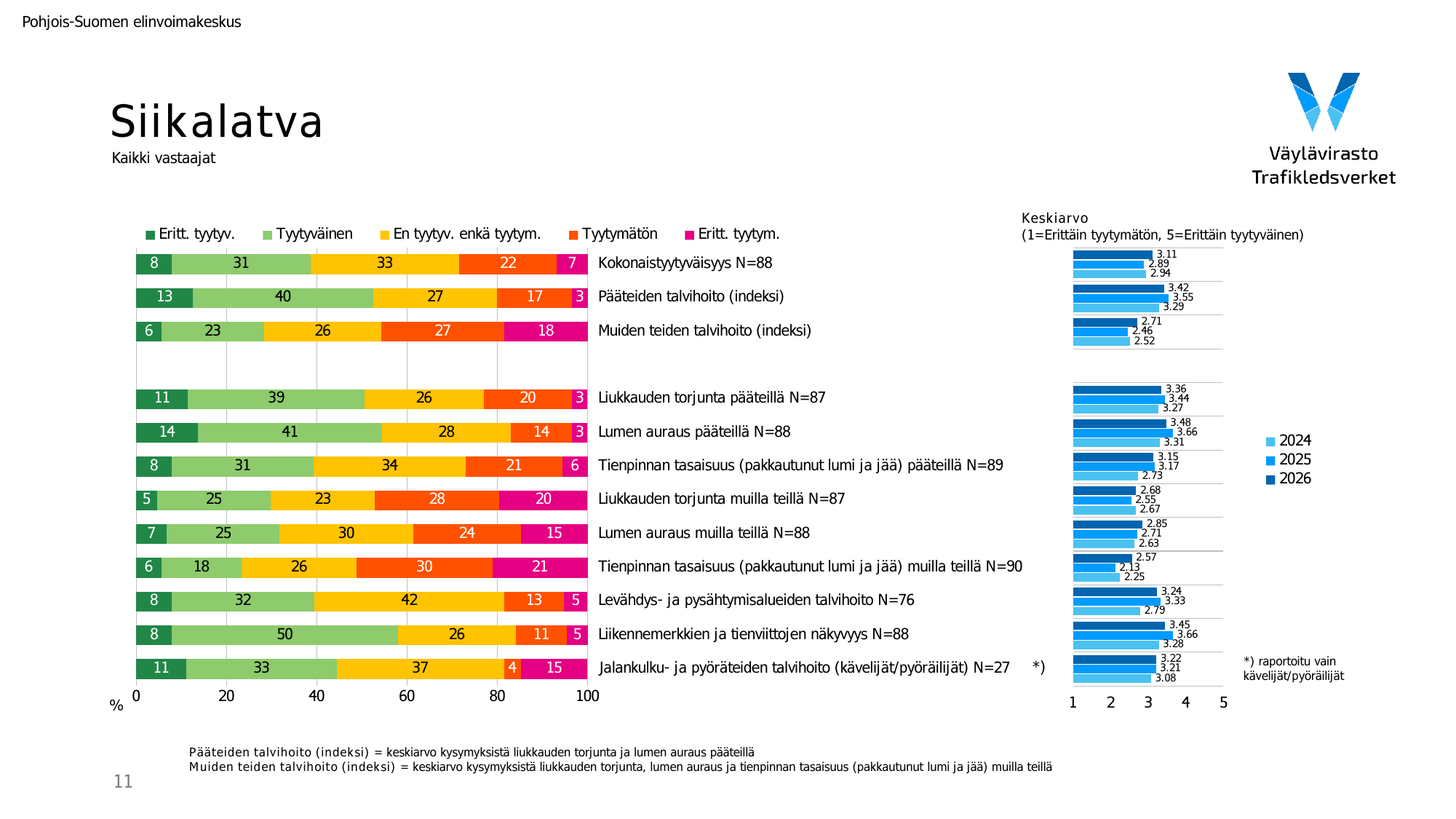

Pohjois-Suomen elinvoimakeskus
# Siikalatva
Kaikki vastaajat
Keskiarvo
(1=Erittäin tyytymätön, 5=Erittäin tyytyväinen)

### Chart

| Category | Eritt. tyytyv. | Tyytyväinen | En tyytyv. enkä tyytym. | Tyytymätön | Eritt. tyytym. |
|---|---|---|---|---|---|
| Kokonaistyytyväisyys N=88 | 7.954545454545454 | 30.681818181818183 | 32.95454545454545 | 21.59090909090909 | 6.8181818181818175 |
| Pääteiden talvihoito (indeksi) | 12.57142857142857 | 40.0 | 27.428571428571427 | 16.571428571428573 | 3.4285714285714284 |
| Muiden teiden talvihoito (indeksi) | 5.660377358490566 | 22.641509433962263 | 26.037735849056602 | 27.169811320754718 | 18.49056603773585 |
|  | None | None | None | None | None |
| Liukkauden torjunta pääteillä N=87 | 11.494252873563218 | 39.08045977011494 | 26.436781609195403 | 19.54022988505747 | 3.4482758620689653 |
| Lumen auraus pääteillä N=88 | 13.636363636363635 | 40.909090909090914 | 28.40909090909091 | 13.636363636363635 | 3.4090909090909087 |
| Tienpinnan tasaisuus (pakkautunut lumi ja jää) pääteillä N=89 | 7.865168539325842 | 31.46067415730337 | 33.70786516853933 | 21.34831460674157 | 5.617977528089887 |
| Liukkauden torjunta muilla teillä N=87 | 4.597701149425287 | 25.287356321839084 | 22.988505747126435 | 27.586206896551722 | 19.54022988505747 |
| Lumen auraus muilla teillä N=88 | 6.8181818181818175 | 25.0 | 29.545454545454547 | 23.863636363636363 | 14.772727272727273 |
| Tienpinnan tasaisuus (pakkautunut lumi ja jää) muilla teillä N=90 | 5.555555555555555 | 17.77777777777778 | 25.555555555555554 | 30.0 | 21.11111111111111 |
| Levähdys- ja pysähtymisalueiden talvihoito N=76 | 7.894736842105263 | 31.57894736842105 | 42.10526315789473 | 13.157894736842104 | 5.263157894736842 |
| Liikennemerkkien ja tienviittojen näkyvyys N=88 | 7.954545454545454 | 50.0 | 26.136363636363637 | 11.363636363636363 | 4.545454545454546 |
| Jalankulku- ja pyöräteiden talvihoito (kävelijät/pyöräilijät) N=27 | 11.11111111111111 | 33.33333333333333 | 37.03703703703704 | 3.7037037037037033 | 14.814814814814813 |

### Chart

| Category | 2026 | 2025 | 2024 |
|---|---|---|---|
*) raportoitu vain
kävelijät/pyöräilijät
*)
%
Pääteiden talvihoito (indeksi) = keskiarvo kysymyksistä liukkauden torjunta ja lumen auraus pääteillä
Muiden teiden talvihoito (indeksi) = keskiarvo kysymyksistä liukkauden torjunta, lumen auraus ja tienpinnan tasaisuus (pakkautunut lumi ja jää) muilla teillä

11